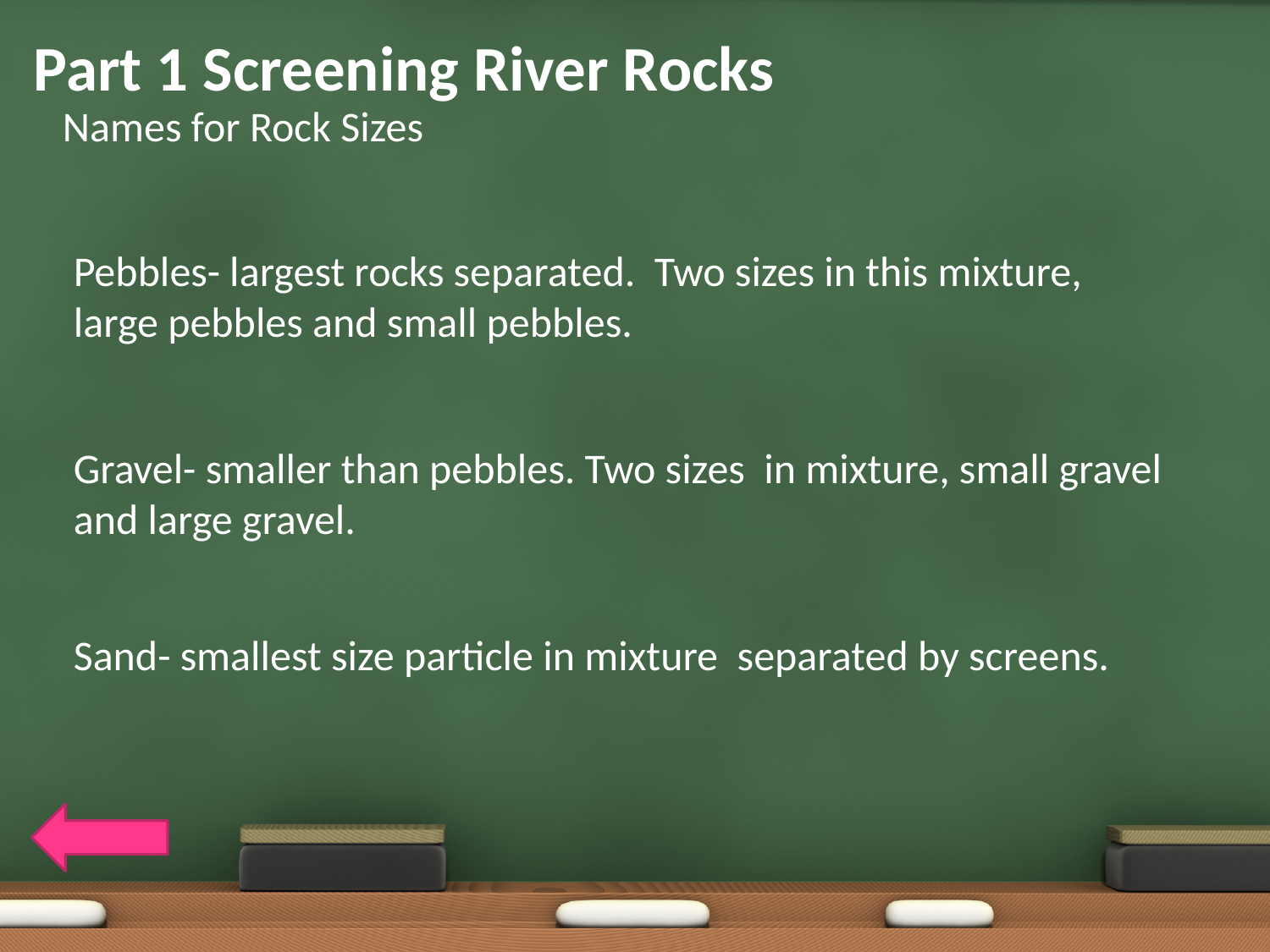

# Part 1 Screening River Rocks
Names for Rock Sizes
Pebbles- largest rocks separated.  Two sizes in this mixture, large pebbles and small pebbles.
Gravel- smaller than pebbles. Two sizes  in mixture, small gravel and large gravel.
Sand- smallest size particle in mixture  separated by screens.